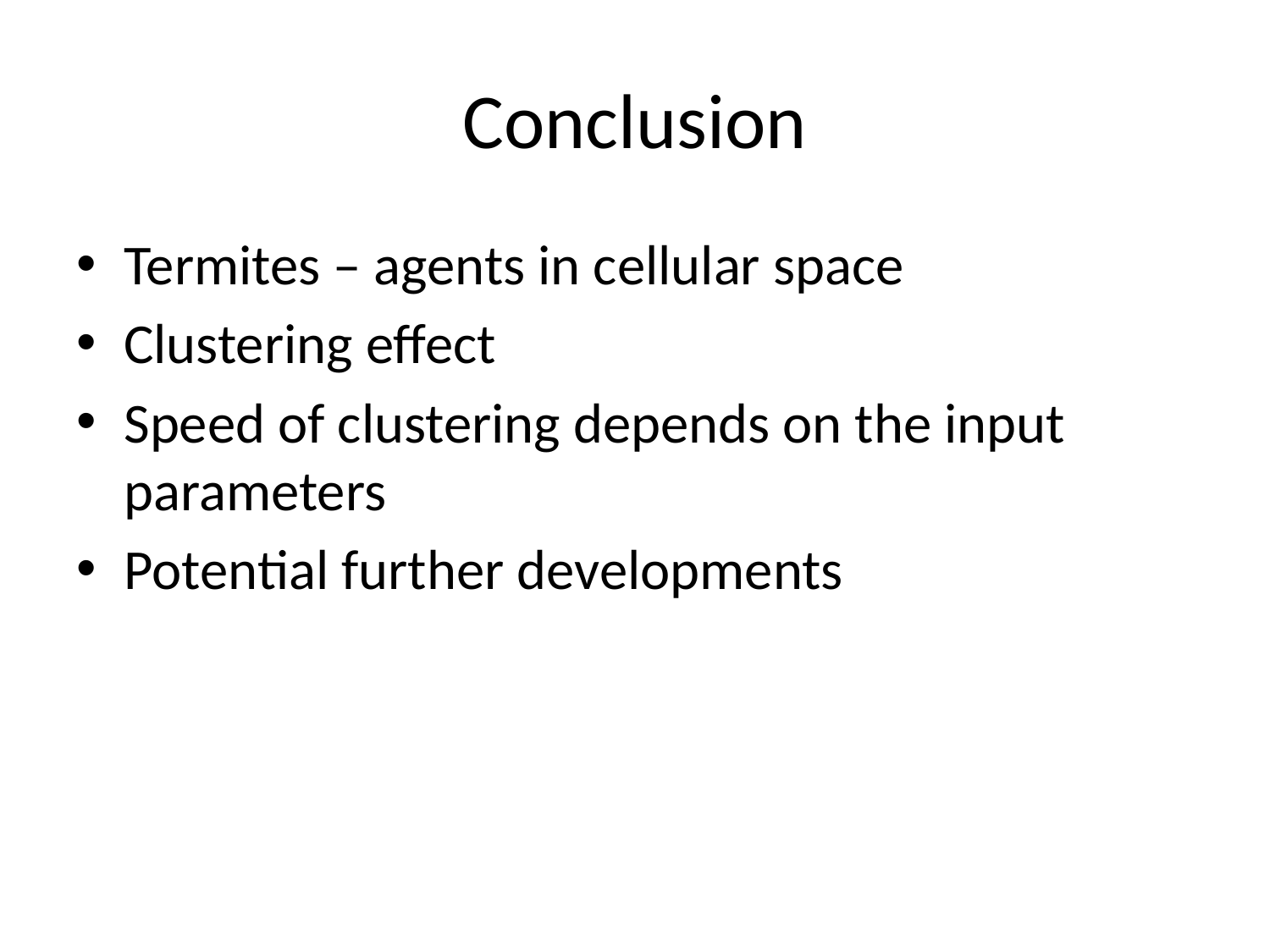

# Conclusion
Termites – agents in cellular space
Clustering effect
Speed of clustering depends on the input parameters
Potential further developments